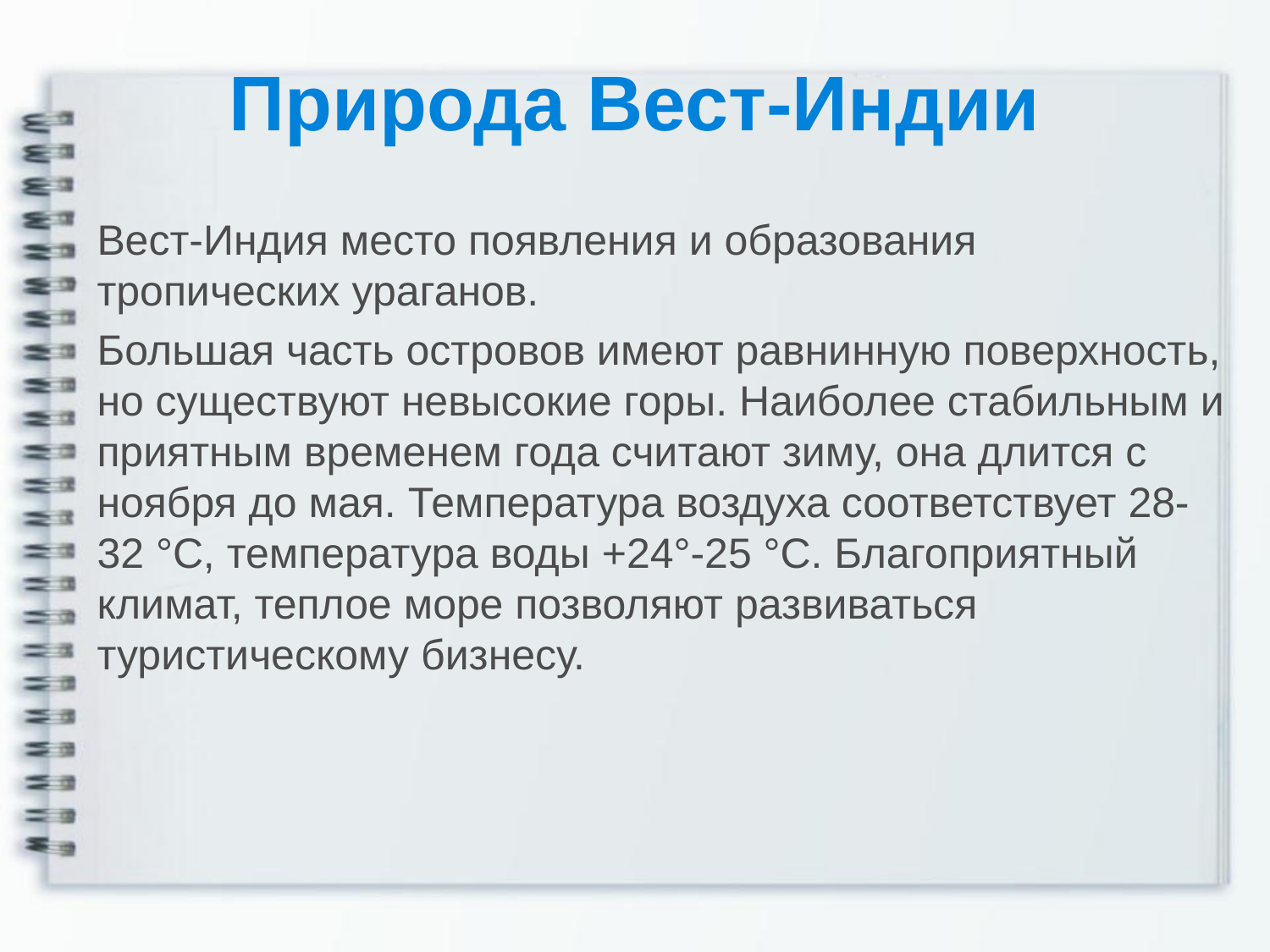

# Природа Вест-Индии
Вест-Индия место появления и образования тропических ураганов.
Большая часть островов имеют равнинную поверхность, но существуют невысокие горы. Наиболее стабильным и приятным временем года считают зиму, она длится с ноября до мая. Температура воздуха соответствует 28-32 °C, температура воды +24°-25 °C. Благоприятный климат, теплое море позволяют развиваться туристическому бизнесу.